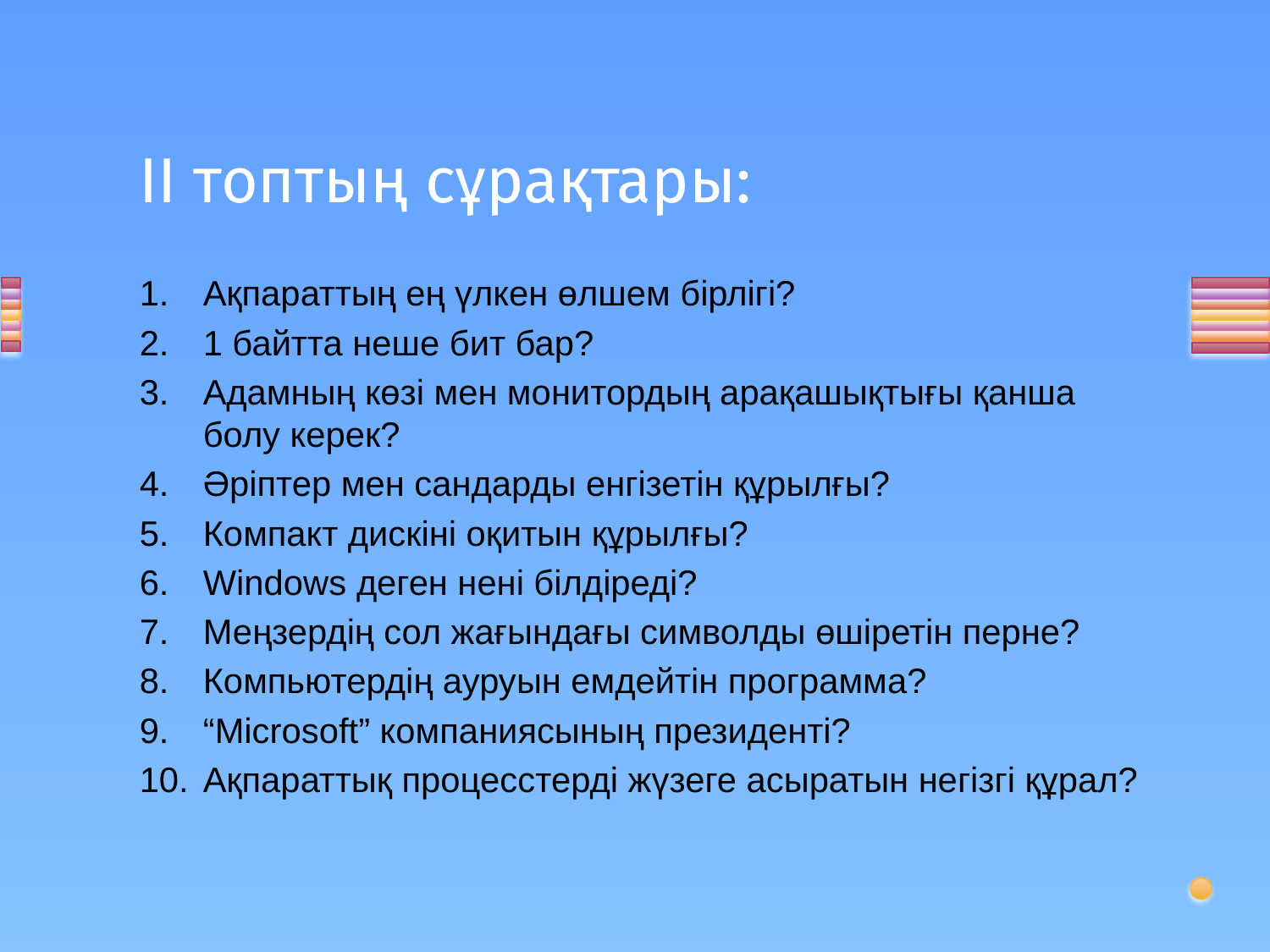

# ІІ топтың сұрақтары:
Ақпараттың ең үлкен өлшем бірлігі?
1 байтта неше бит бар?
Адамның көзі мен монитордың арақашықтығы қанша болу керек?
Әріптер мен сандарды енгізетін құрылғы?
Компакт дискіні оқитын құрылғы?
Windows деген нені білдіреді?
Меңзердің сол жағындағы символды өшіретін перне?
Компьютердің ауруын емдейтін программа?
“Microsoft” компаниясының президенті?
Ақпараттық процесстерді жүзеге асыратын негізгі құрал?